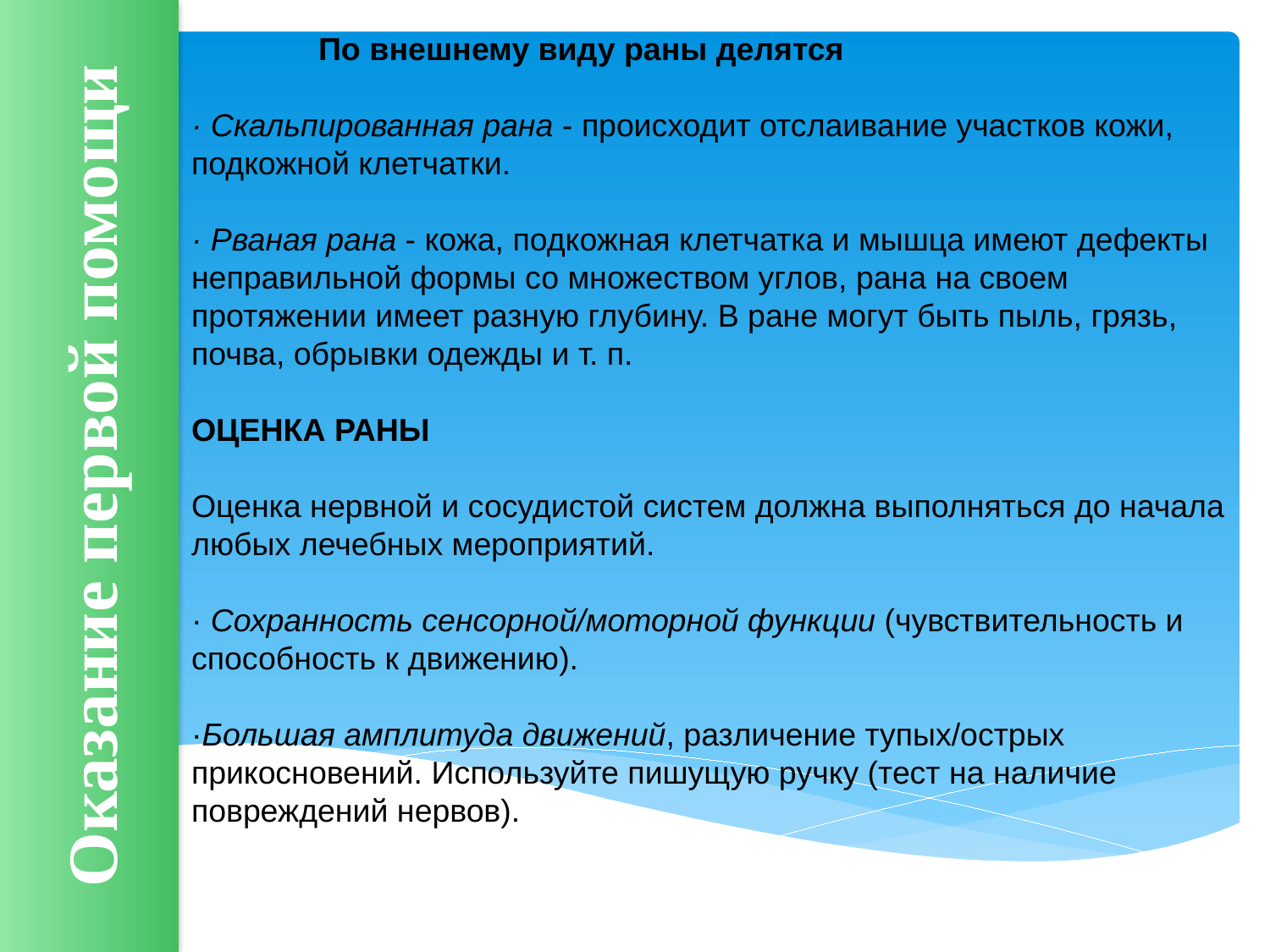

По внешнему виду раны делятся

· Скальпированная рана - происходит отслаивание участков кожи, подкожной клетчатки.

· Рваная рана - кожа, подкожная клетчатка и мышца имеют дефекты неправильной формы со множеством углов, рана на своем протяжении имеет разную глубину. В ране могут быть пыль, грязь, почва, обрывки одежды и т. п.

ОЦЕНКА РАНЫ

Оценка нервной и сосудистой систем должна выполняться до начала любых лечебных мероприятий.

· Сохранность сенсорной/моторной функции (чувствительность и способность к движению).

·Большая амплитуда движений, различение тупых/острых прикосновений. Используйте пишущую ручку (тест на наличие повреждений нервов).

Оказание первой помощи